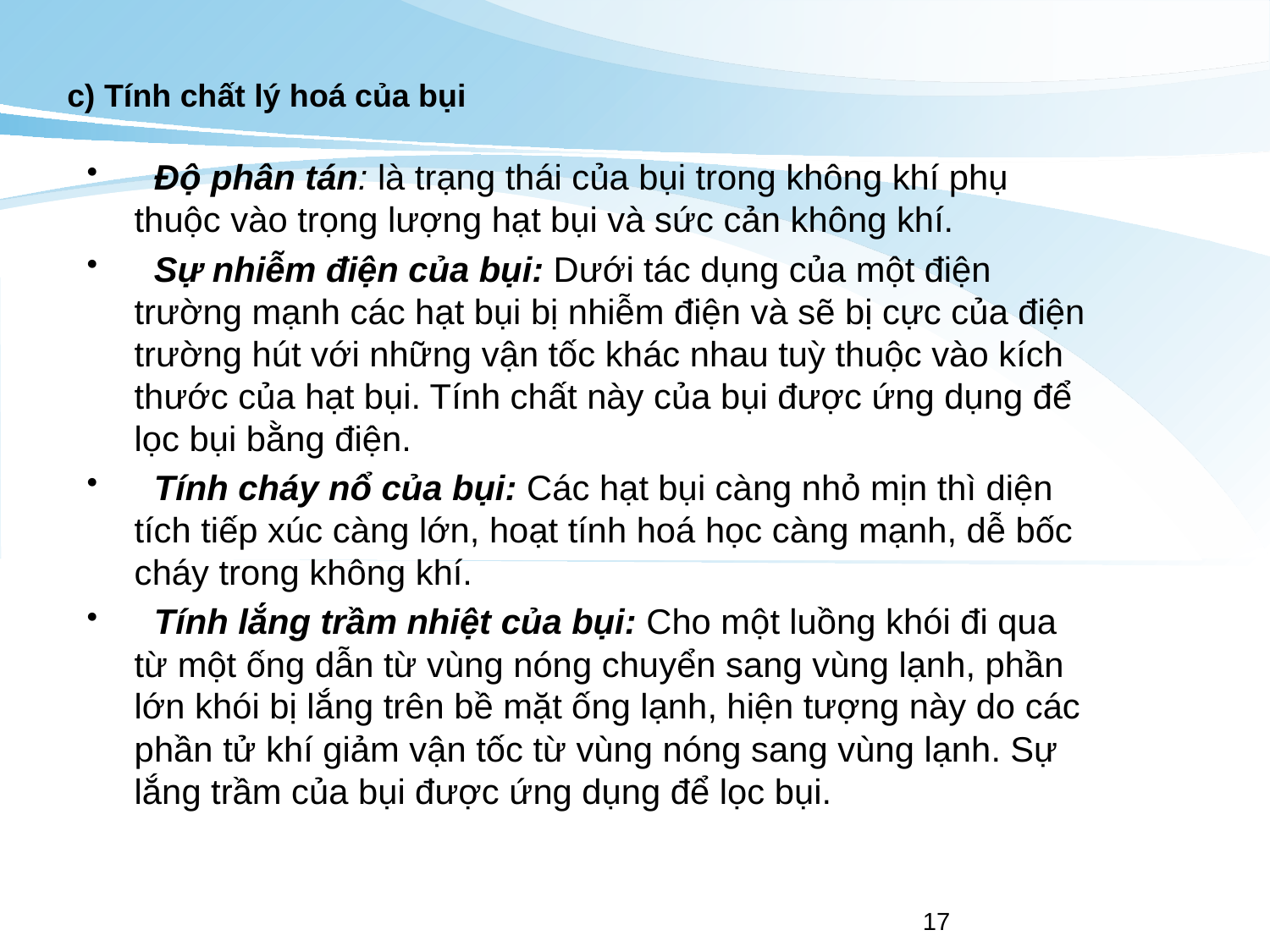

c) Tính chất lý hoá của bụi
  Độ phân tán: là trạng thái của bụi trong không khí phụ thuộc vào trọng lượng hạt bụi và sức cản không khí.
  Sự nhiễm điện của bụi: Dưới tác dụng của một điện trường mạnh các hạt bụi bị nhiễm điện và sẽ bị cực của điện trường hút với những vận tốc khác nhau tuỳ thuộc vào kích thước của hạt bụi. Tính chất này của bụi được ứng dụng để lọc bụi bằng điện.
  Tính cháy nổ của bụi: Các hạt bụi càng nhỏ mịn thì diện tích tiếp xúc càng lớn, hoạt tính hoá học càng mạnh, dễ bốc cháy trong không khí.
  Tính lắng trầm nhiệt của bụi: Cho một luồng khói đi qua từ một ống dẫn từ vùng nóng chuyển sang vùng lạnh, phần lớn khói bị lắng trên bề mặt ống lạnh, hiện tượng này do các phần tử khí giảm vận tốc từ vùng nóng sang vùng lạnh. Sự lắng trầm của bụi được ứng dụng để lọc bụi.

17